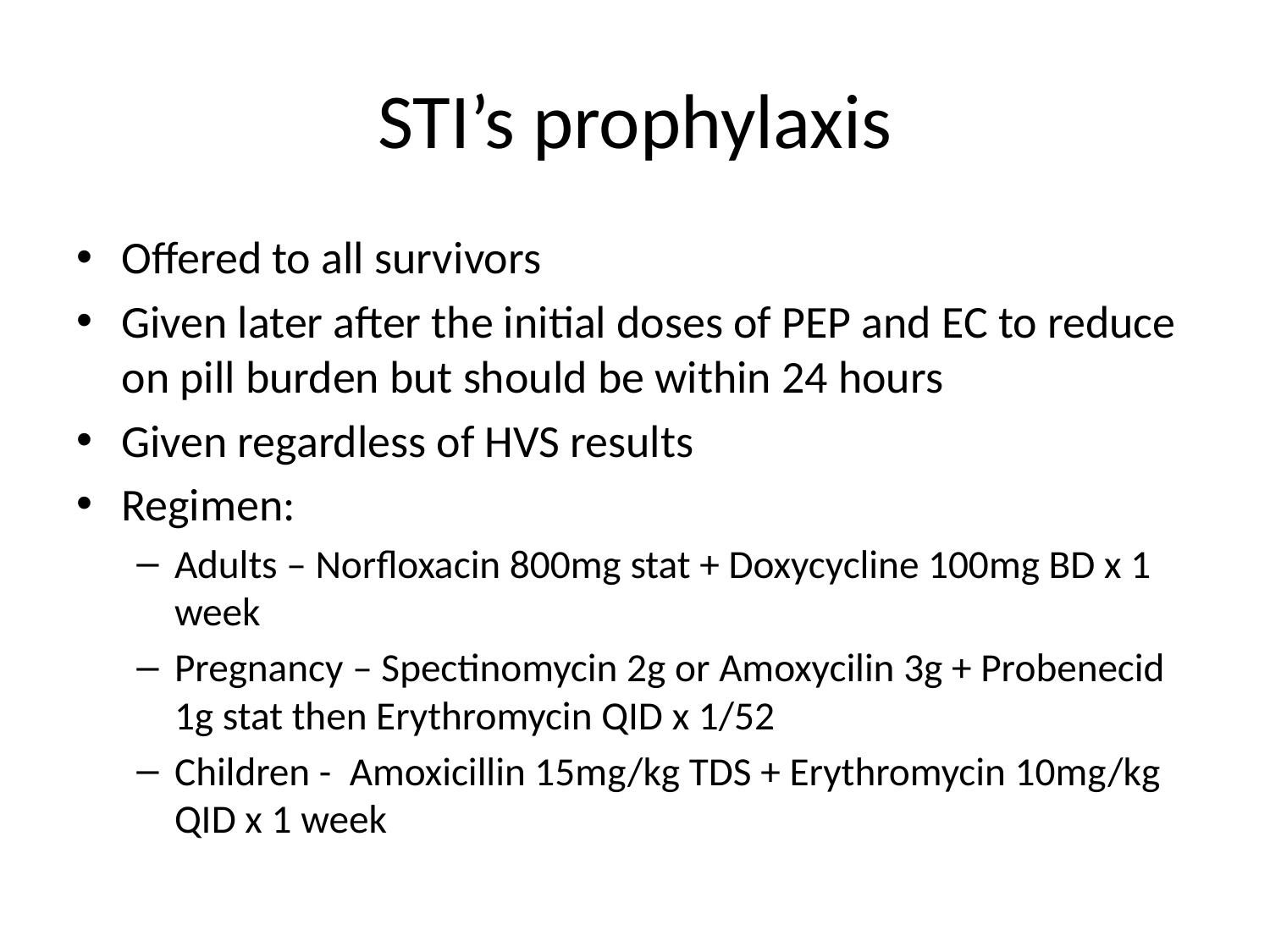

# STI’s prophylaxis
Offered to all survivors
Given later after the initial doses of PEP and EC to reduce on pill burden but should be within 24 hours
Given regardless of HVS results
Regimen:
Adults – Norfloxacin 800mg stat + Doxycycline 100mg BD x 1 week
Pregnancy – Spectinomycin 2g or Amoxycilin 3g + Probenecid 1g stat then Erythromycin QID x 1/52
Children -  Amoxicillin 15mg/kg TDS + Erythromycin 10mg/kg QID x 1 week